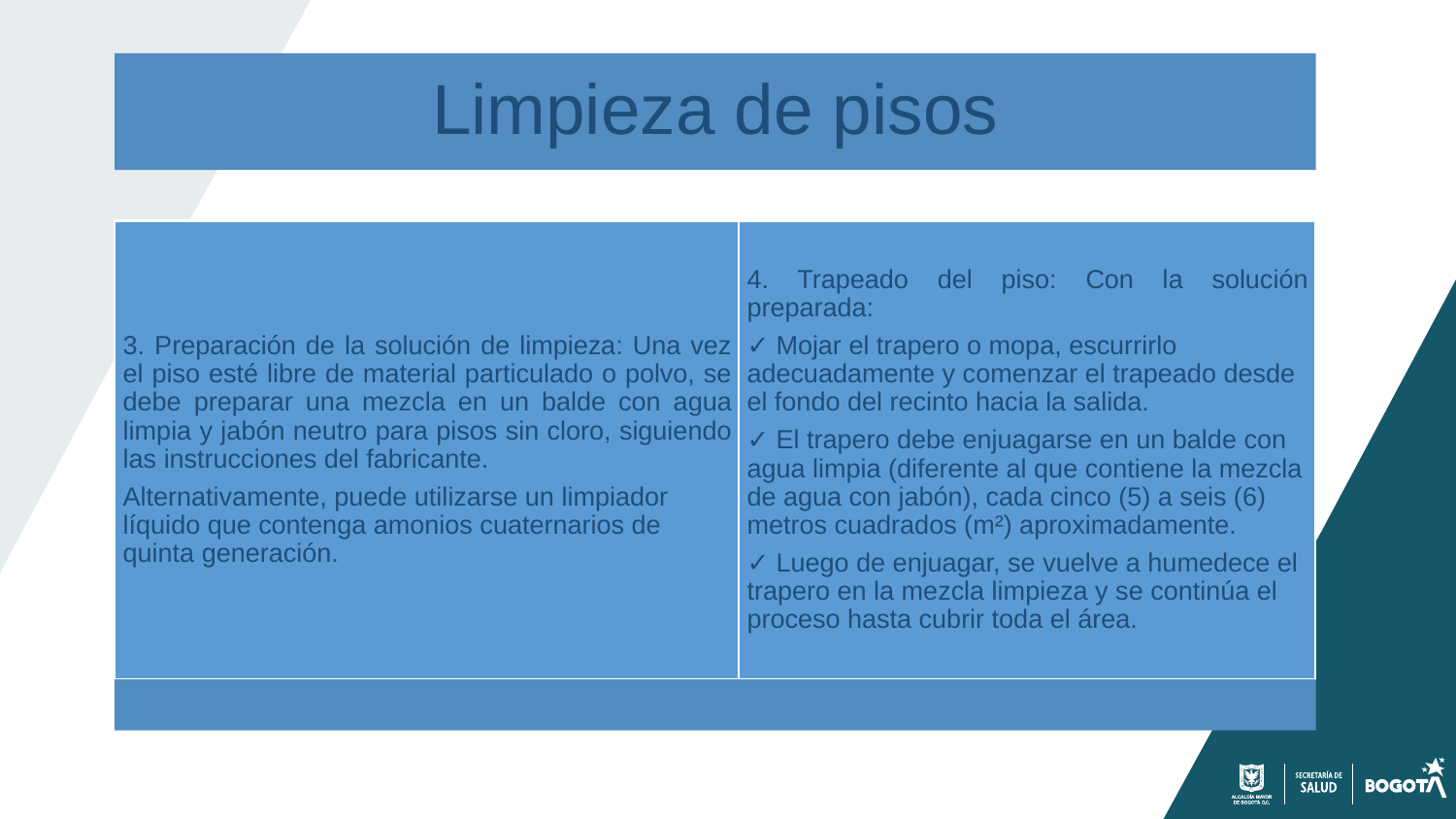

Limpieza de pisos
3. Preparación de la solución de limpieza: Una vez el piso esté libre de material particulado o polvo, se debe preparar una mezcla en un balde con agua limpia y jabón neutro para pisos sin cloro, siguiendo las instrucciones del fabricante.
Alternativamente, puede utilizarse un limpiador líquido que contenga amonios cuaternarios de quinta generación.
4. Trapeado del piso: Con la solución preparada:
✓ Mojar el trapero o mopa, escurrirlo adecuadamente y comenzar el trapeado desde el fondo del recinto hacia la salida.
✓ El trapero debe enjuagarse en un balde con agua limpia (diferente al que contiene la mezcla de agua con jabón), cada cinco (5) a seis (6) metros cuadrados (m²) aproximadamente.
✓ Luego de enjuagar, se vuelve a humedece el trapero en la mezcla limpieza y se continúa el proceso hasta cubrir toda el área.